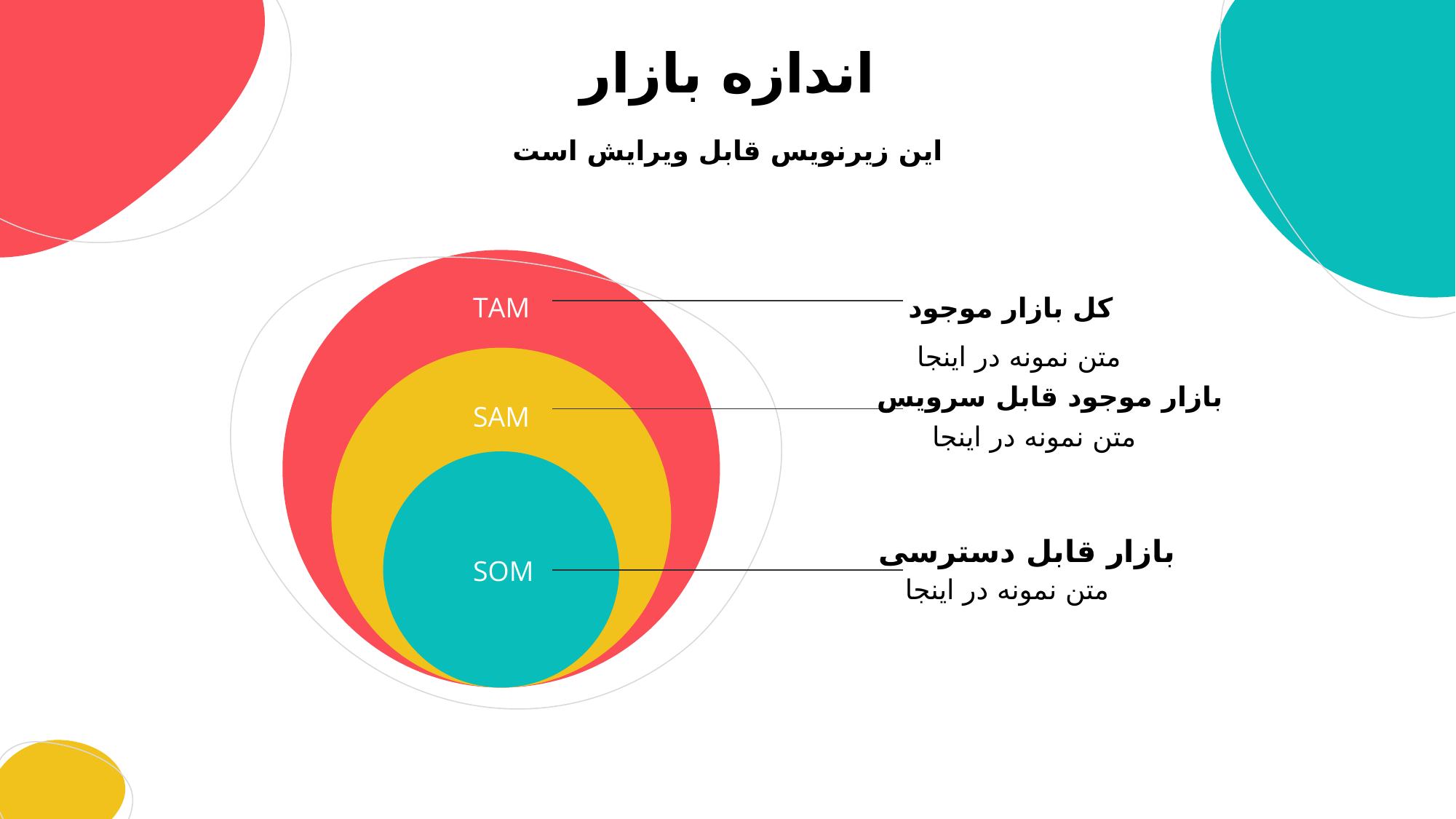

اندازه بازار
این زیرنویس قابل ویرایش است

کل بازار موجود
 متن نمونه در اینجا
TAM

بازار موجود قابل سرویس
SAM
متن نمونه در اینجا

بازار قابل دسترسی
SOM
متن نمونه در اینجا